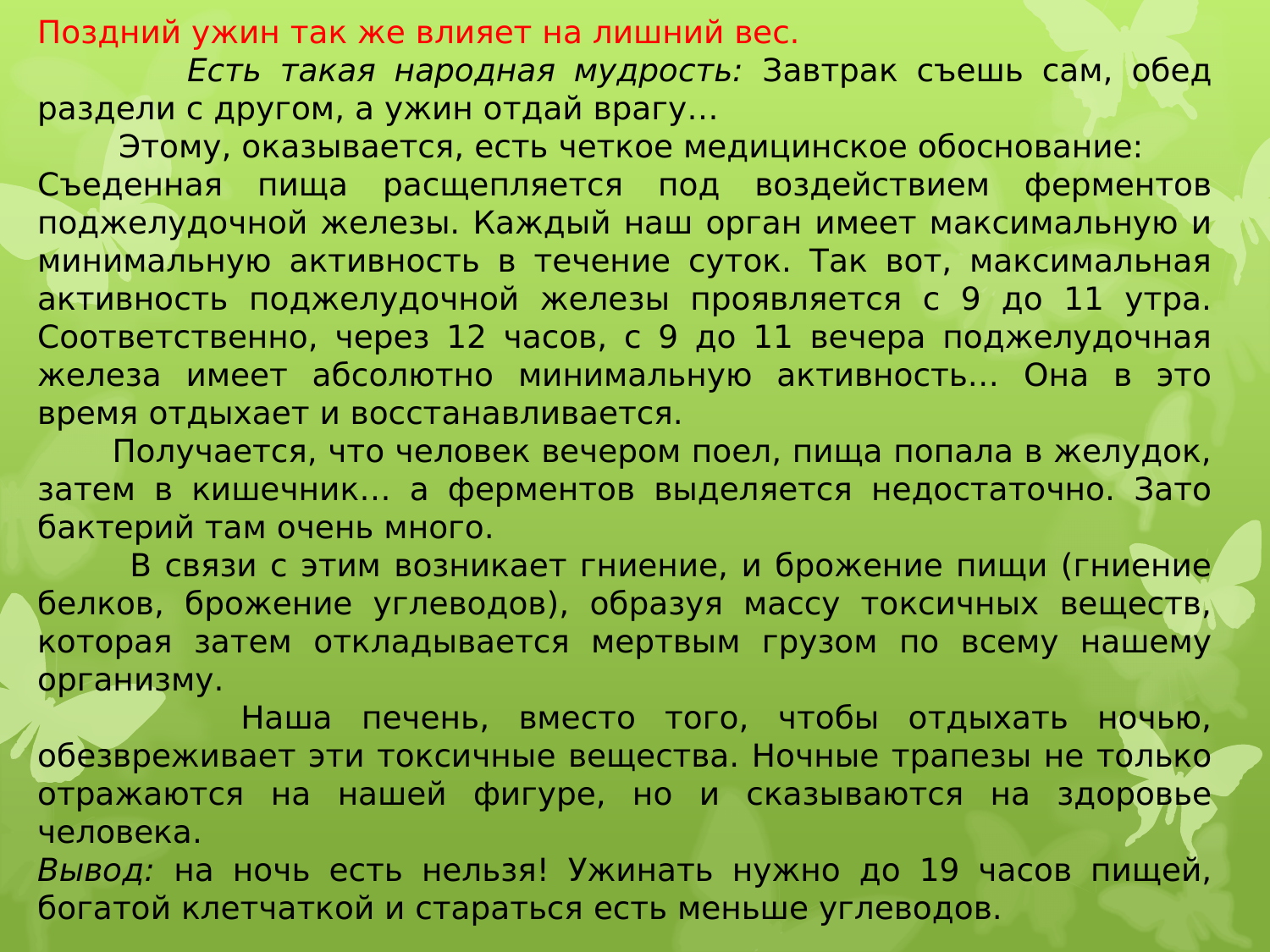

Поздний ужин так же влияет на лишний вес.
        Есть такая народная мудрость: Завтрак съешь сам, обед раздели с другом, а ужин отдай врагу…
        Этому, оказывается, есть четкое медицинское обоснование:
Съеденная пища расщепляется под воздействием ферментов поджелудочной железы. Каждый наш орган имеет максимальную и минимальную активность в течение суток. Так вот, максимальная активность поджелудочной железы проявляется с 9 до 11 утра. Соответственно, через 12 часов, с 9 до 11 вечера поджелудочная железа имеет абсолютно минимальную активность… Она в это время отдыхает и восстанавливается.
       Получается, что человек вечером поел, пища попала в желудок, затем в кишечник… а ферментов выделяется недостаточно. Зато бактерий там очень много.
       В связи с этим возникает гниение, и брожение пищи (гниение белков, брожение углеводов), образуя массу токсичных веществ, которая затем откладывается мертвым грузом по всему нашему организму.
       Наша печень, вместо того, чтобы отдыхать ночью, обезвреживает эти токсичные вещества. Ночные трапезы не только отражаются на нашей фигуре, но и сказываются на здоровье человека.
Вывод: на ночь есть нельзя! Ужинать нужно до 19 часов пищей, богатой клетчаткой и стараться есть меньше углеводов.